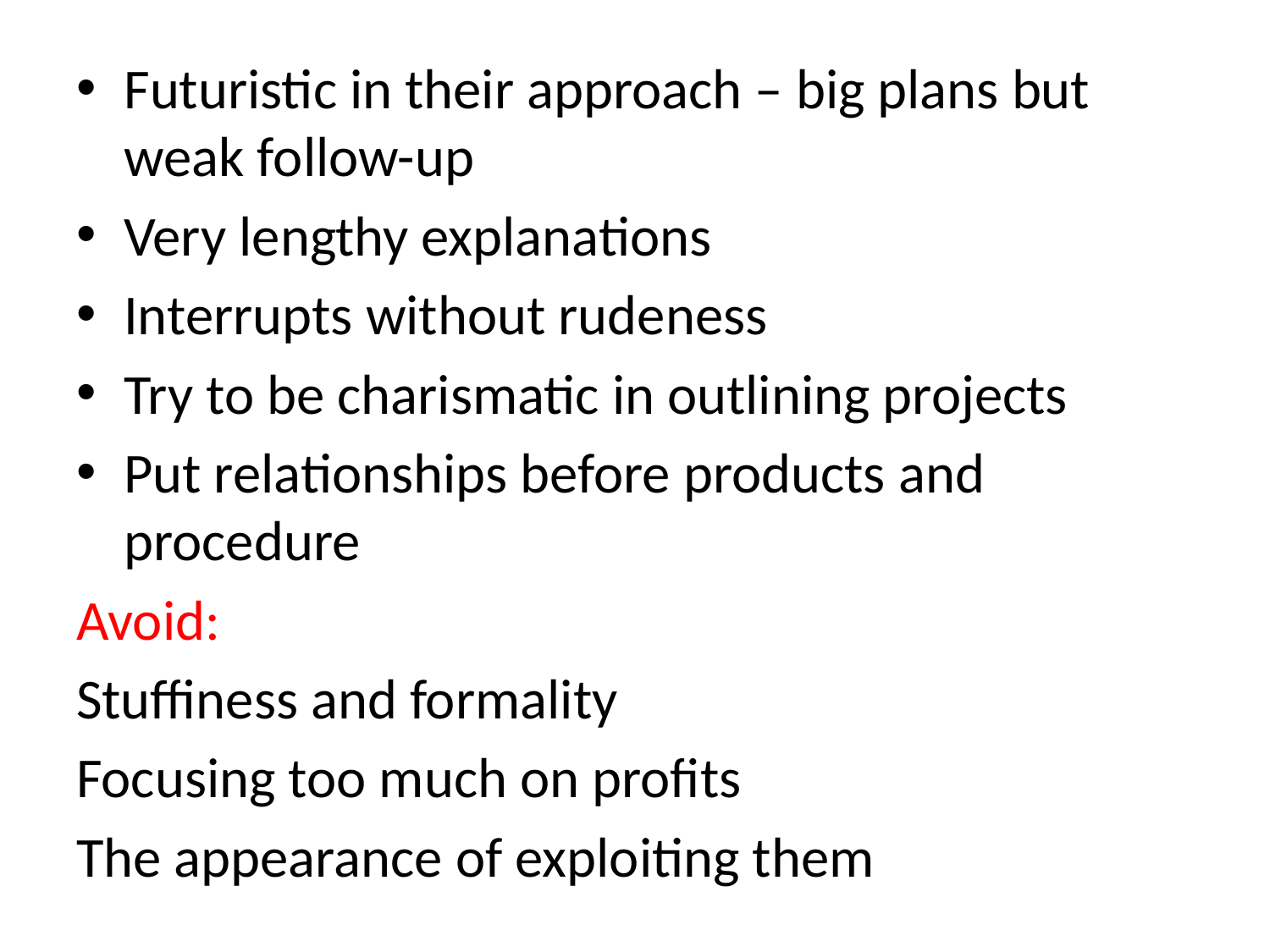

Futuristic in their approach – big plans but weak follow-up
Very lengthy explanations
Interrupts without rudeness
Try to be charismatic in outlining projects
Put relationships before products and procedure
Avoid:
Stuffiness and formality
Focusing too much on profits
The appearance of exploiting them